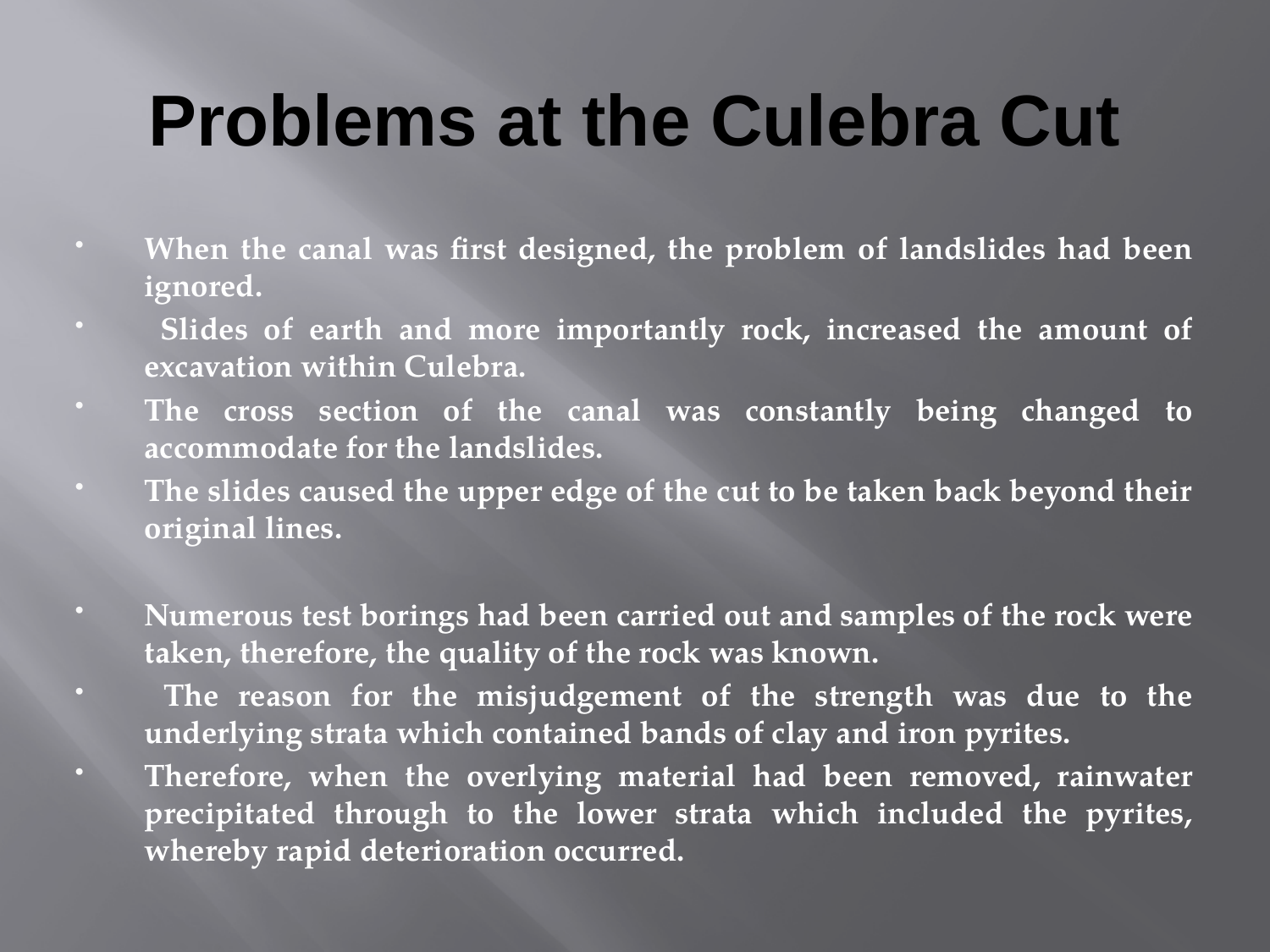

# Problems at the Culebra Cut
When the canal was first designed, the problem of landslides had been ignored.
 Slides of earth and more importantly rock, increased the amount of excavation within Culebra.
The cross section of the canal was constantly being changed to accommodate for the landslides.
The slides caused the upper edge of the cut to be taken back beyond their original lines.

Numerous test borings had been carried out and samples of the rock were taken, therefore, the quality of the rock was known.
 The reason for the misjudgement of the strength was due to the underlying strata which contained bands of clay and iron pyrites.
Therefore, when the overlying material had been removed, rainwater precipitated through to the lower strata which included the pyrites, whereby rapid deterioration occurred.